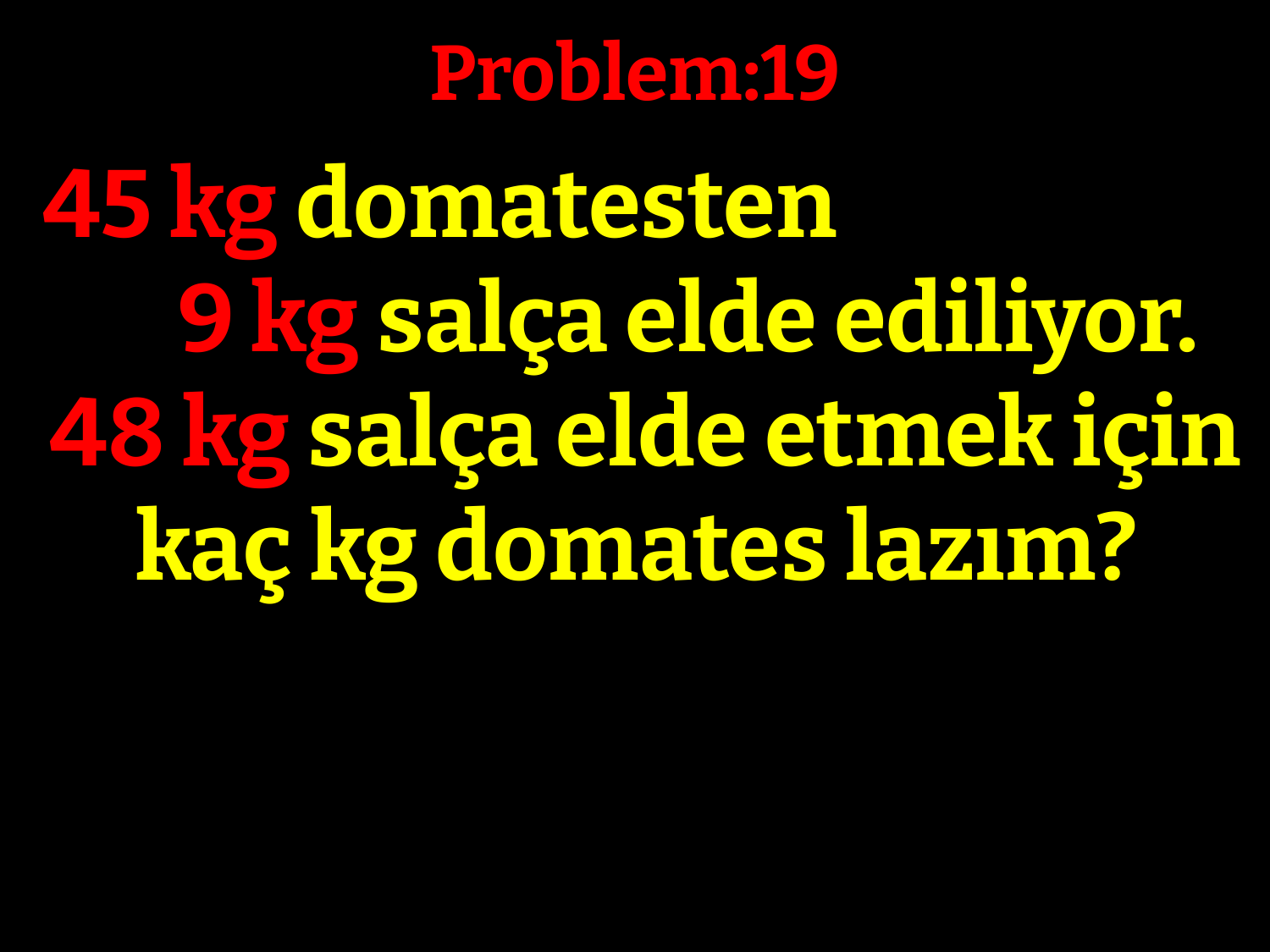

Problem:19
45 kg domatesten                               9 kg salça elde ediliyor.  48 kg salça elde etmek için kaç kg domates lazım?
#